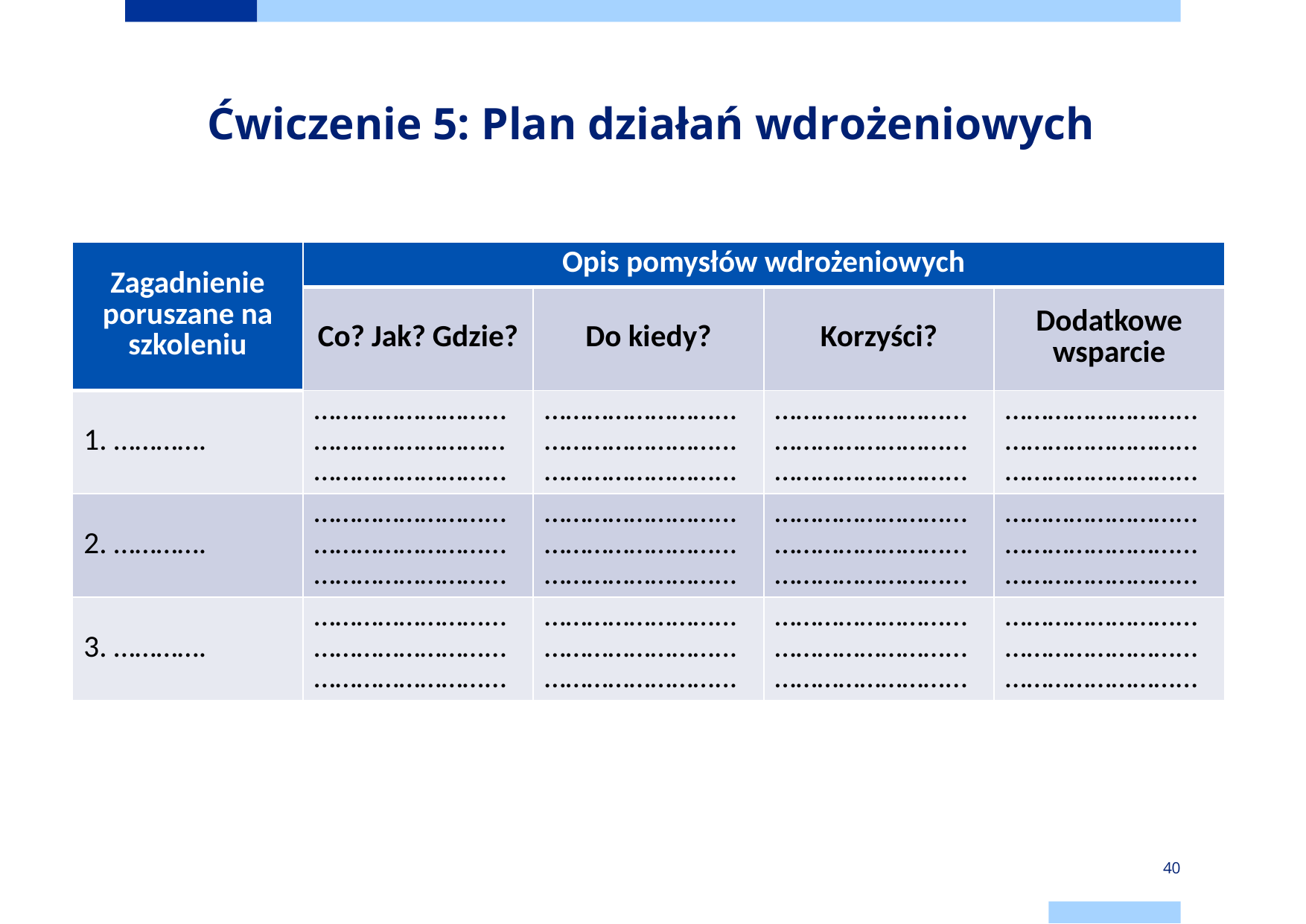

# Ćwiczenie 5: Plan działań wdrożeniowych
| Zagadnienie poruszane na szkoleniu | Opis pomysłów wdrożeniowych |  |  |  |
| --- | --- | --- | --- | --- |
|  | Co? Jak? Gdzie? | Do kiedy? | Korzyści? | Dodatkowe wsparcie |
| 1. …………. | ……………………... ……………………………………………... | ……………………... ……………………... ……………………... | ……………………... ……………………... ……………………... | ……………………... ……………………... ……………………... |
| 2. …………. | ……………………... ……………………... ……………………... | ……………………... ……………………... ……………………... | ……………………... ……………………... ……………………... | ……………………... ……………………... ……………………... |
| 3. …………. | ……………………... ……………………... ……………………... | ……………………... ……………………... ……………………... | ……………………... ……………………... ……………………... | ……………………... ……………………... ……………………... |
40